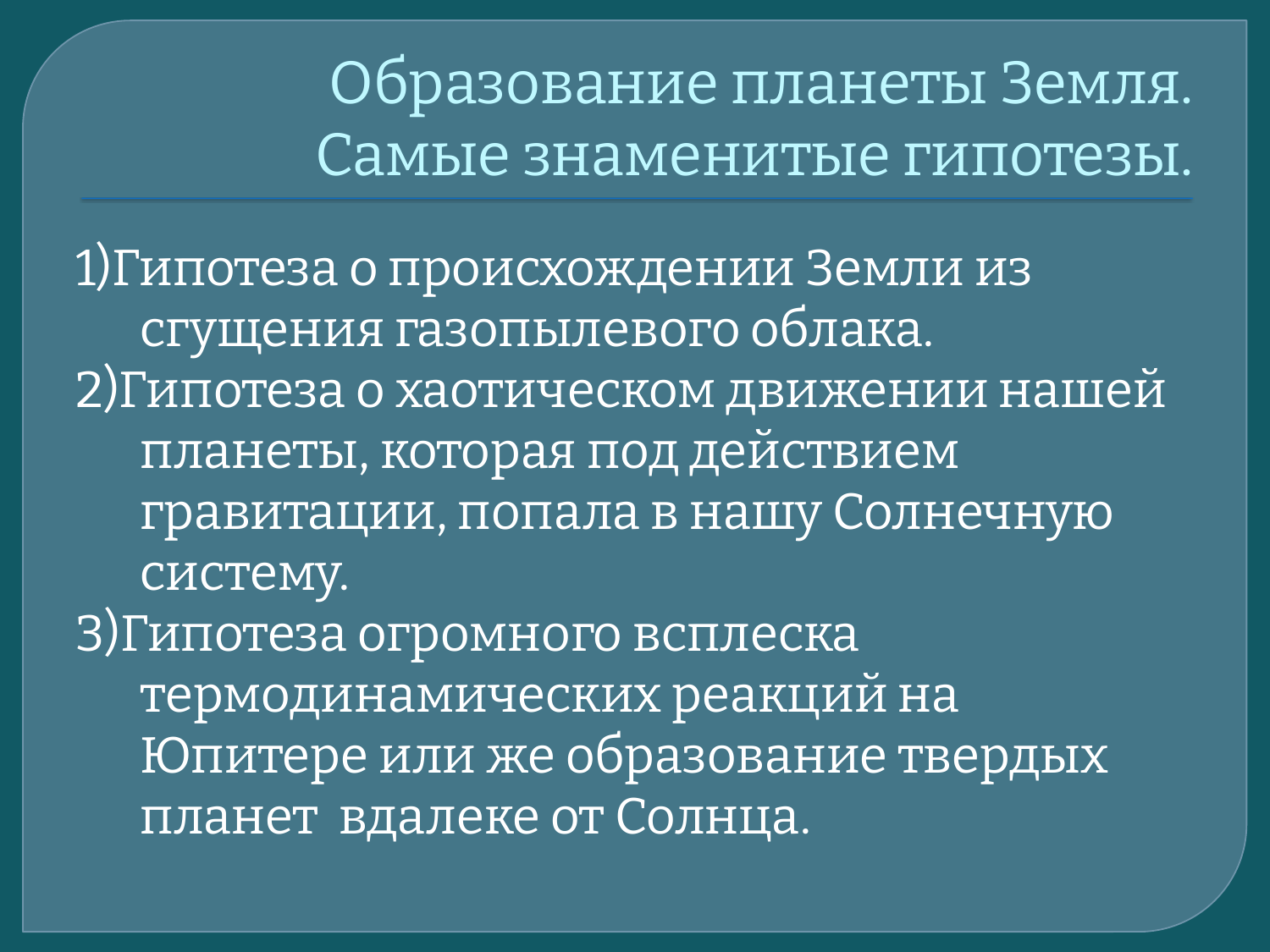

# Образование планеты Земля. Самые знаменитые гипотезы.
1)Гипотеза о происхождении Земли из сгущения газопылевого облака.
2)Гипотеза о хаотическом движении нашей планеты, которая под действием гравитации, попала в нашу Солнечную систему.
3)Гипотеза огромного всплеска термодинамических реакций на Юпитере или же образование твердых планет  вдалеке от Солнца.